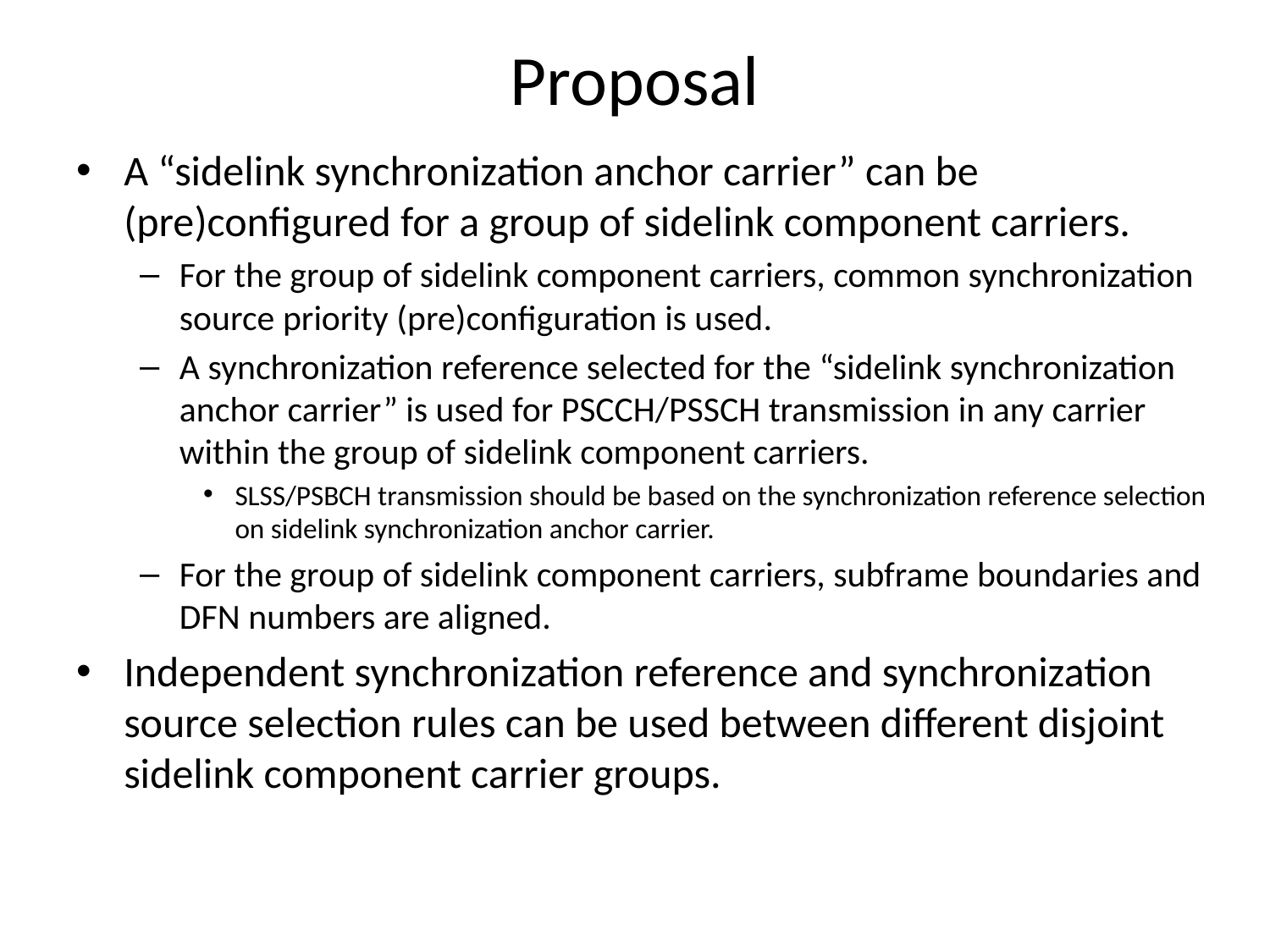

Proposal
A “sidelink synchronization anchor carrier” can be (pre)configured for a group of sidelink component carriers.
For the group of sidelink component carriers, common synchronization source priority (pre)configuration is used.
A synchronization reference selected for the “sidelink synchronization anchor carrier” is used for PSCCH/PSSCH transmission in any carrier within the group of sidelink component carriers.
SLSS/PSBCH transmission should be based on the synchronization reference selection on sidelink synchronization anchor carrier.
For the group of sidelink component carriers, subframe boundaries and DFN numbers are aligned.
Independent synchronization reference and synchronization source selection rules can be used between different disjoint sidelink component carrier groups.